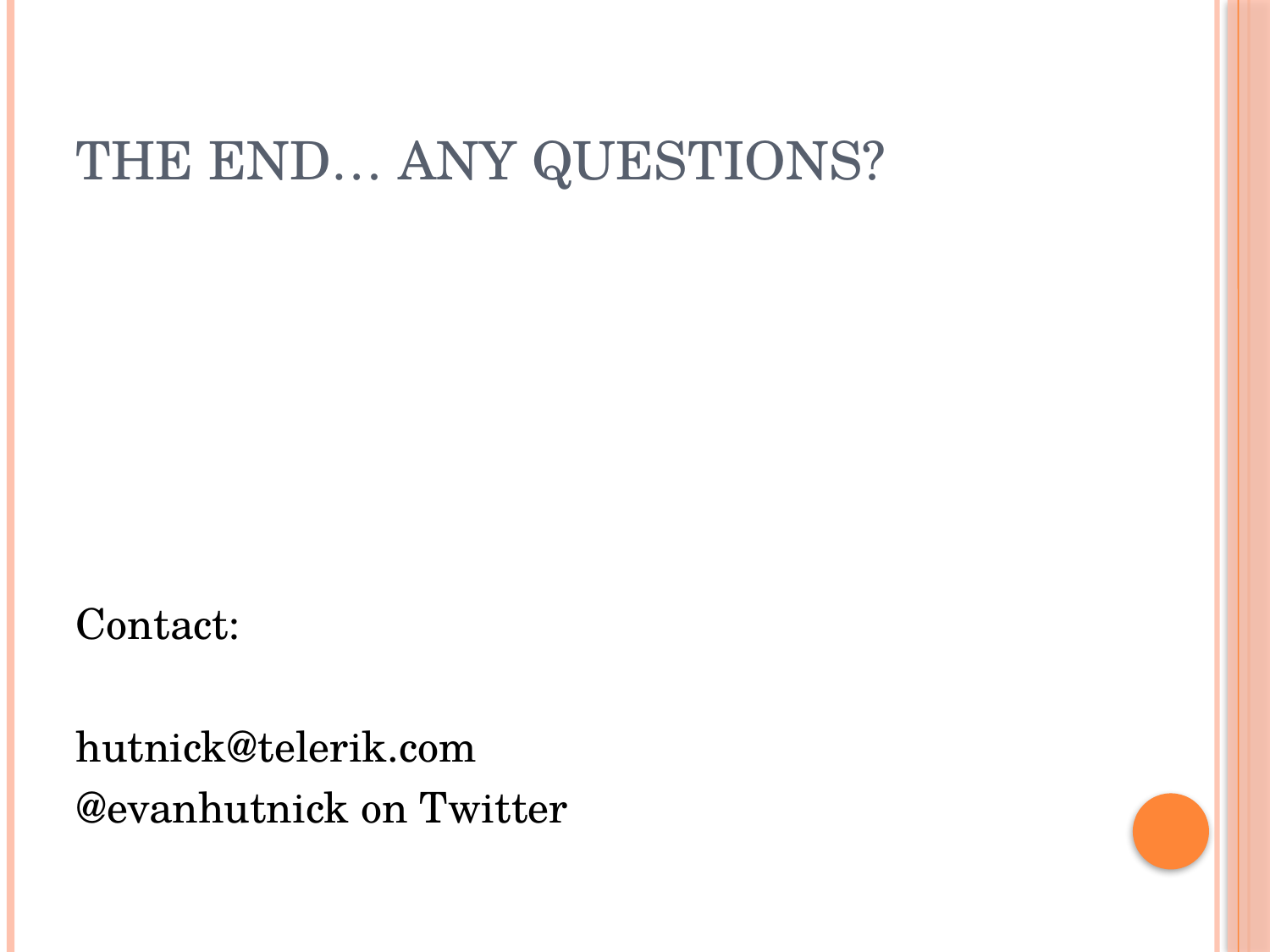

# The End… any questions?

Contact:

hutnick@telerik.com
@evanhutnick on Twitter